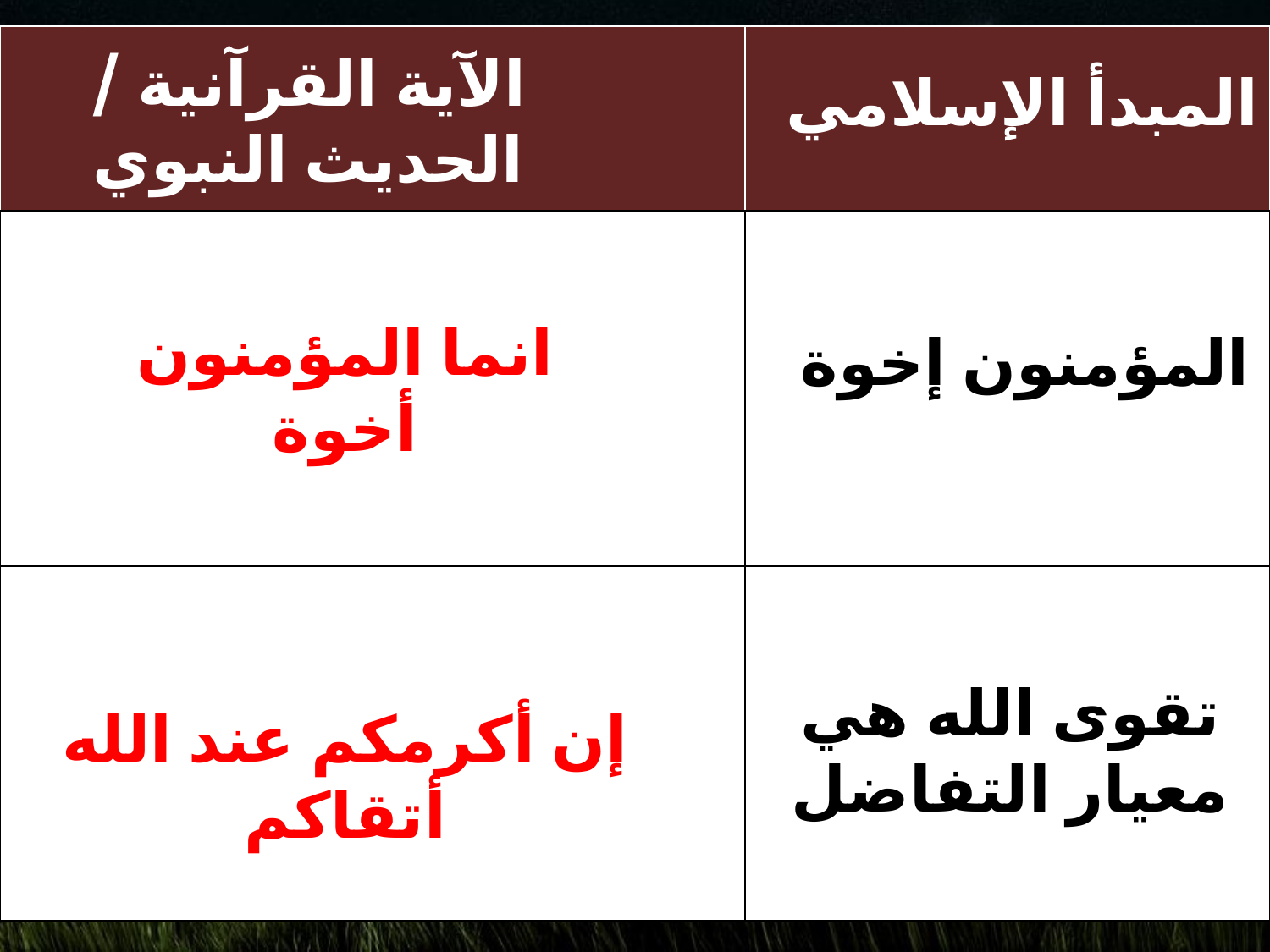

|  |  |
| --- | --- |
|  |  |
|  |  |
الآية القرآنية / الحديث النبوي
المبدأ الإسلامي
انما المؤمنون أخوة
المؤمنون إخوة
تقوى الله هي معيار التفاضل
إن أكرمكم عند الله أتقاكم